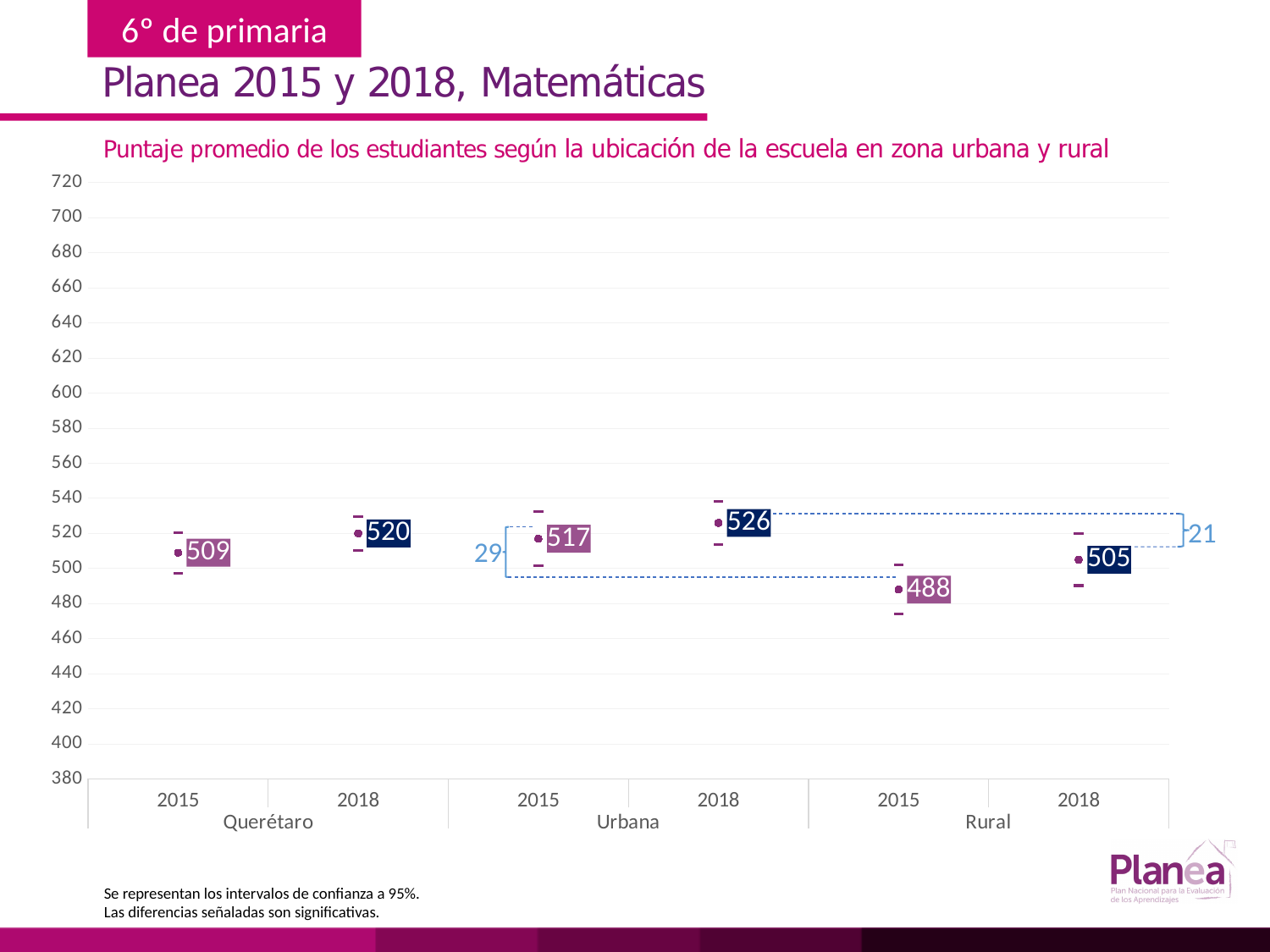

Planea 2015 y 2018, Matemáticas

Puntaje promedio de los estudiantes según la ubicación de la escuela en zona urbana y rural

### Chart

| Category |  |  |  |
|---|---|---|---|
| 2015 | 497.458 | 520.542 | 509.0 |
| 2018 | 510.249 | 529.751 | 520.0 |
| 2015 | 501.478 | 532.522 | 517.0 |
| 2018 | 513.861 | 538.139 | 526.0 |
| 2015 | 473.871 | 502.129 | 488.0 |
| 2018 | 490.274 | 519.726 | 505.0 |
21

29
Se representan los intervalos de confianza a 95%.
Las diferencias señaladas son significativas.